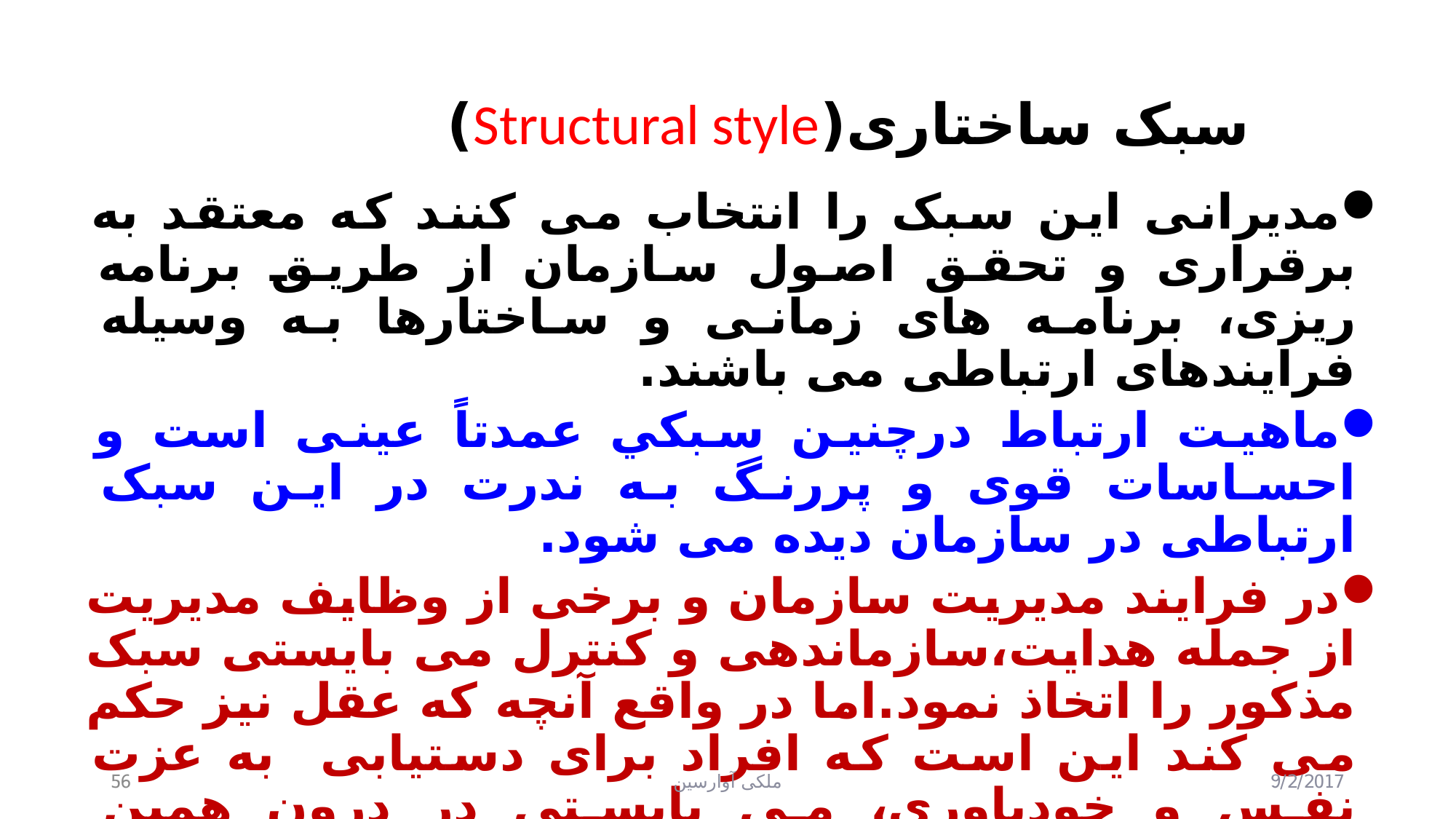

# سبک ساختاری(Structural style)
مدیرانی این سبک را انتخاب می کنند که معتقد به برقراری و تحقق اصول سازمان از طریق برنامه ریزی، برنامه های زمانی و ساختارها به وسیله فرایندهای ارتباطی می باشند.
ماهیت ارتباط درچنین سبکي عمدتاً عینی است و احساسات قوی و پررنگ به ندرت در این سبک ارتباطی در سازمان دیده می شود.
در فرایند مدیریت سازمان و برخی از وظایف مدیریت از جمله هدایت،سازماندهی و کنترل می بایستی سبک مذکور را اتخاذ نمود.اما در واقع آنچه که عقل نیز حکم می کند این است که افراد برای دستیابی  به عزت نفس و خودباوری، می بایستی در درون همین ساختارهای سازمانی یک توازن معقول میان برنامه ها و الزامات ساختاری از یک سو و آزادی عمل کارکنان از سویی دیگر برقرار شودتا نتایج مثبت را بهمراه داشته باشد.
56
ملکی آوارسین
9/2/2017